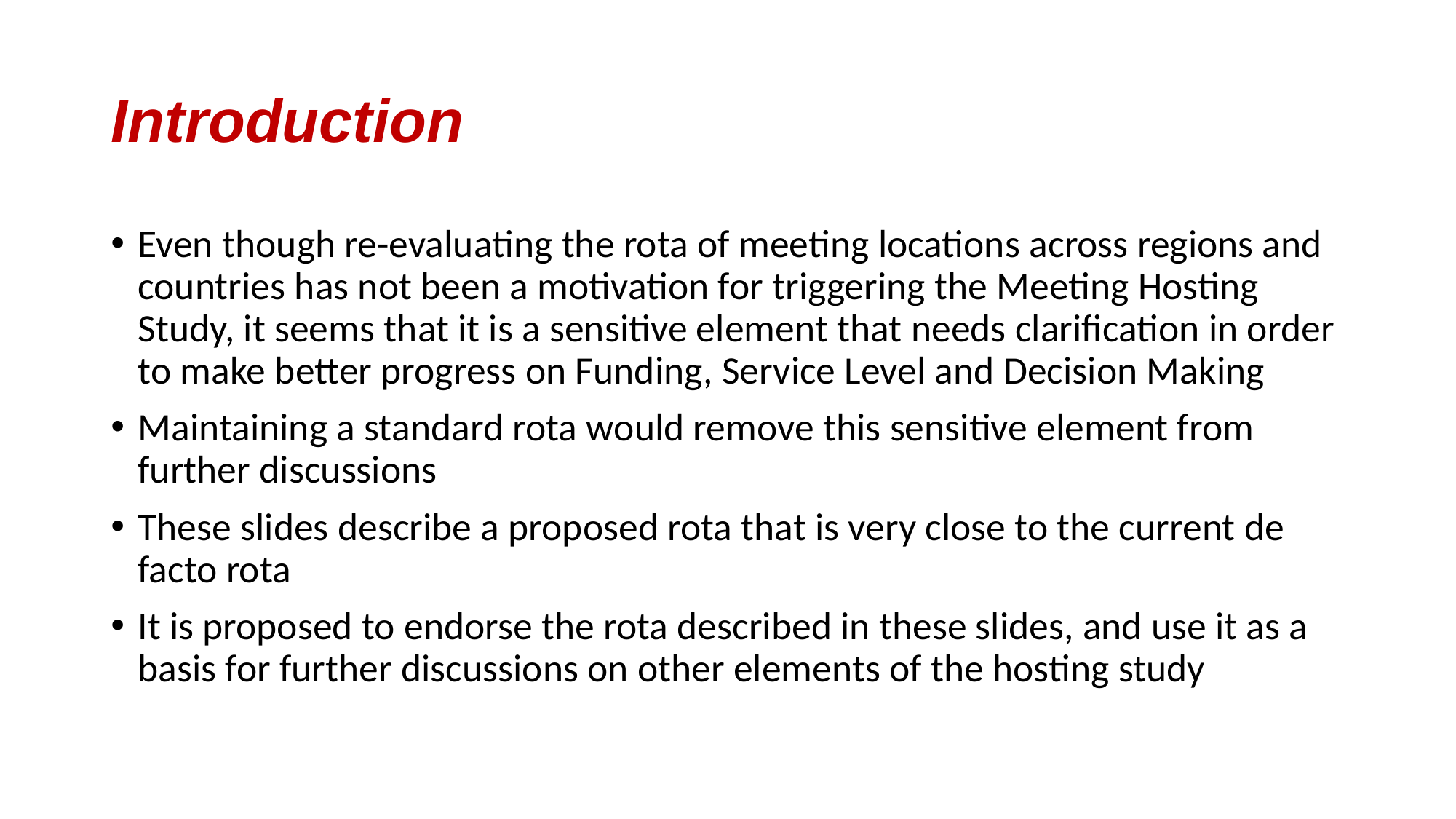

# Introduction
Even though re-evaluating the rota of meeting locations across regions and countries has not been a motivation for triggering the Meeting Hosting Study, it seems that it is a sensitive element that needs clarification in order to make better progress on Funding, Service Level and Decision Making
Maintaining a standard rota would remove this sensitive element from further discussions
These slides describe a proposed rota that is very close to the current de facto rota
It is proposed to endorse the rota described in these slides, and use it as a basis for further discussions on other elements of the hosting study